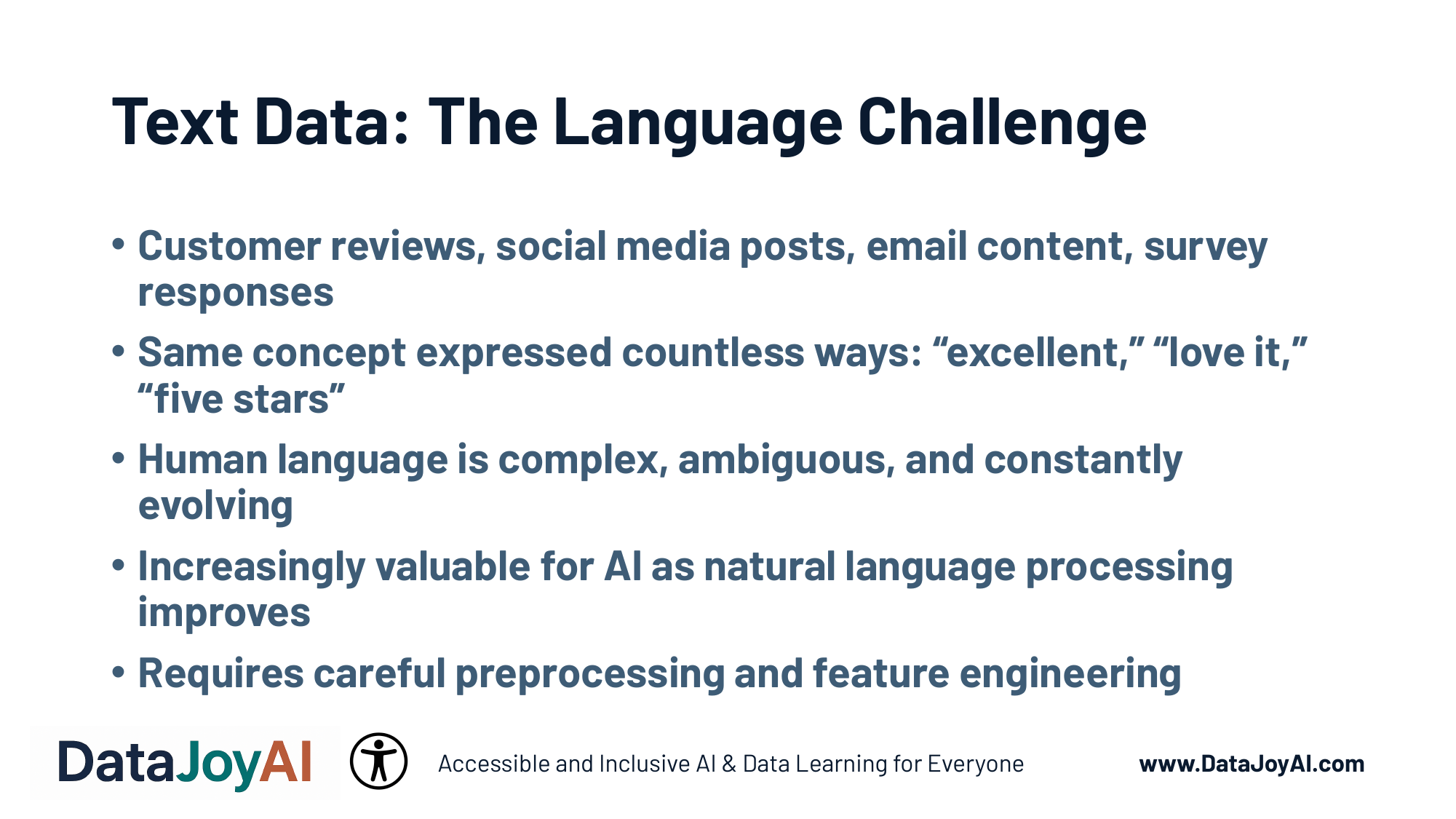

# Text Data: The Language Challenge
Customer reviews, social media posts, email content, survey responses
Same concept expressed countless ways: “excellent,” “love it,” “five stars”
Human language is complex, ambiguous, and constantly evolving
Increasingly valuable for AI as natural language processing improves
Requires careful preprocessing and feature engineering